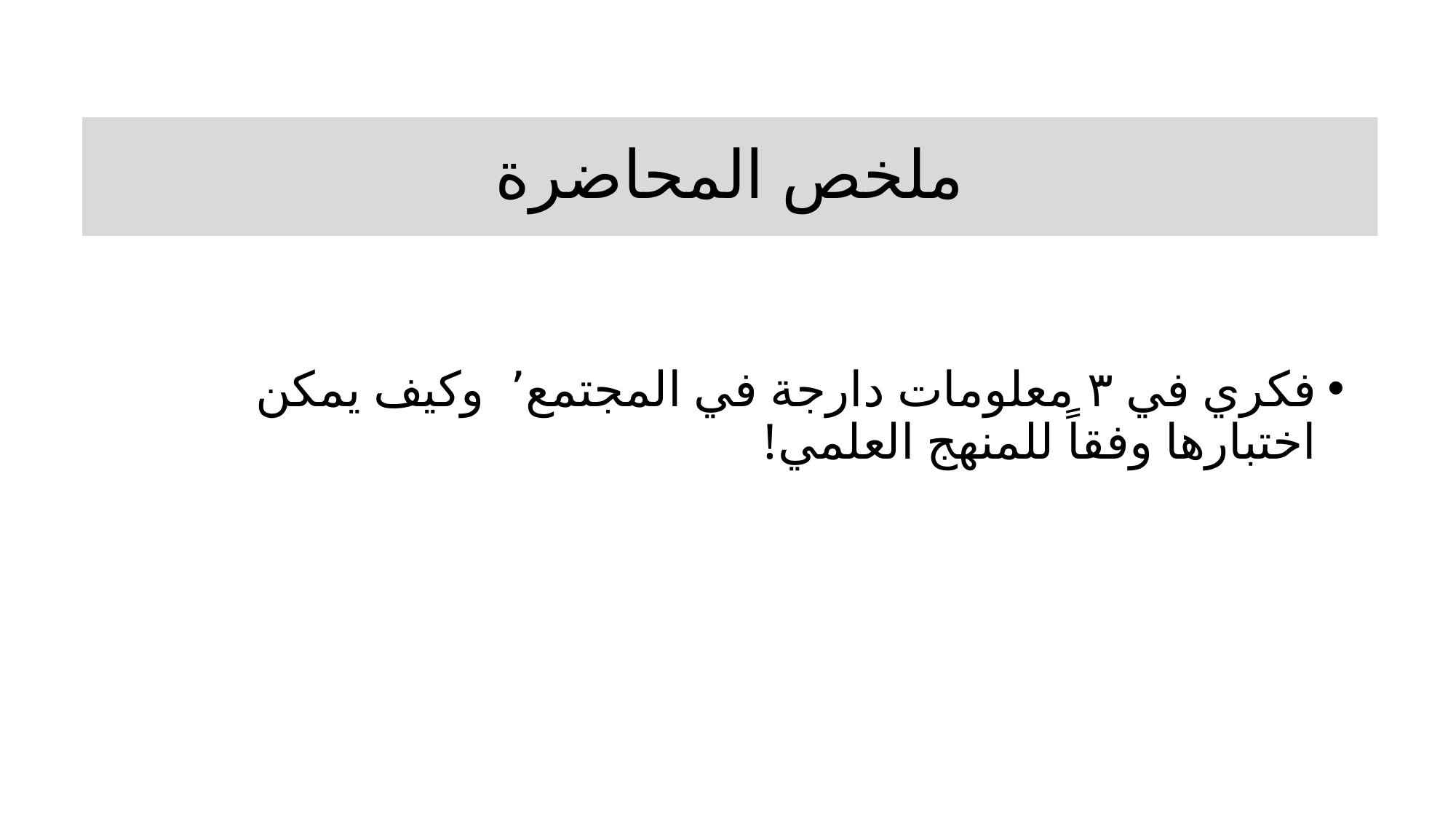

# ملخص المحاضرة

فكري في ٣ معلومات دارجة في المجتمع٬  وكيف يمكن اختبارها وفقاً للمنهج العلمي!